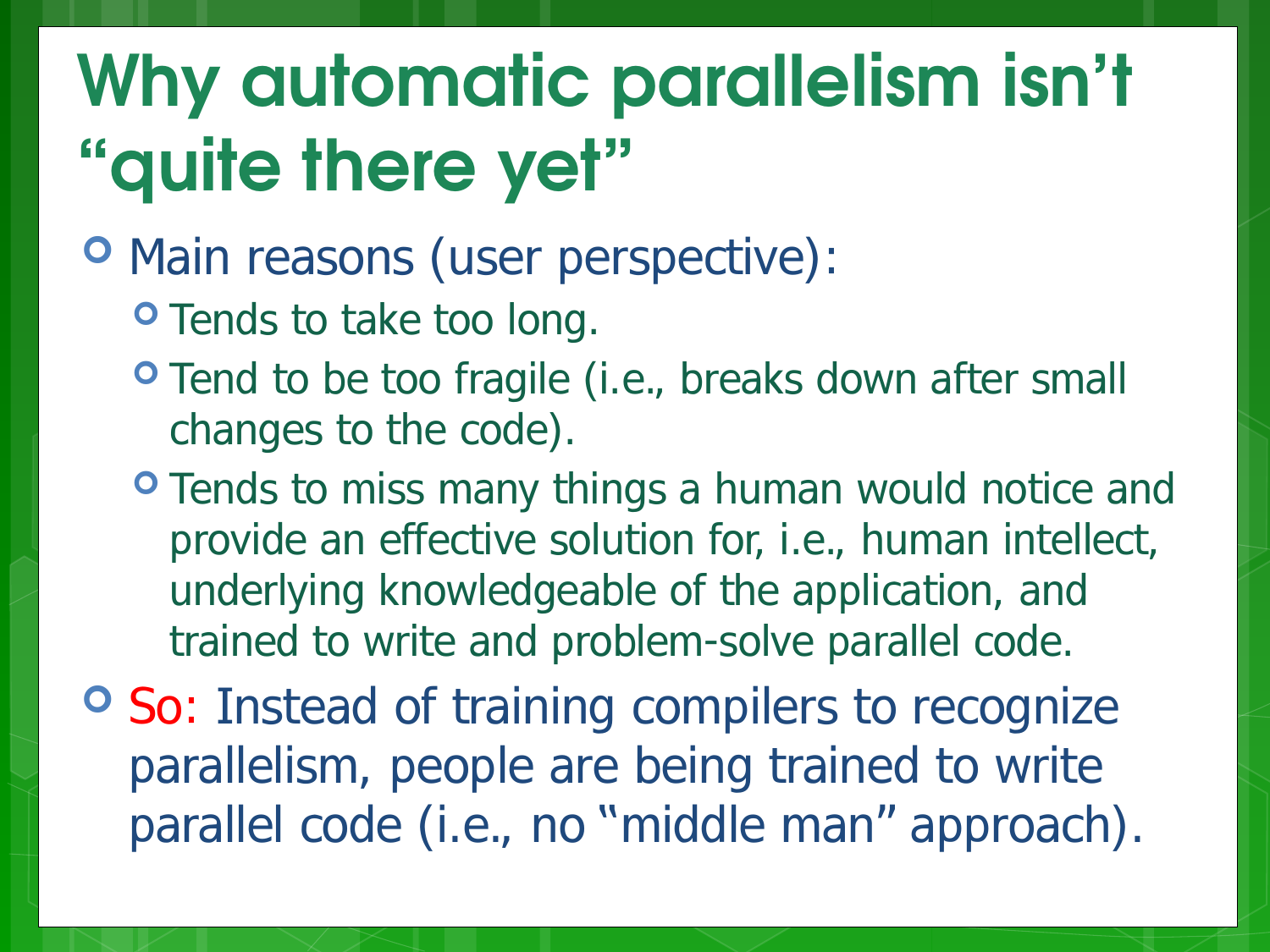

# Why automatic parallelism isn’t “quite there yet”
Main reasons (user perspective):
Tends to take too long.
Tend to be too fragile (i.e., breaks down after small changes to the code).
Tends to miss many things a human would notice and provide an effective solution for, i.e., human intellect, underlying knowledgeable of the application, and trained to write and problem-solve parallel code.
So: Instead of training compilers to recognize parallelism, people are being trained to write parallel code (i.e., no “middle man” approach).